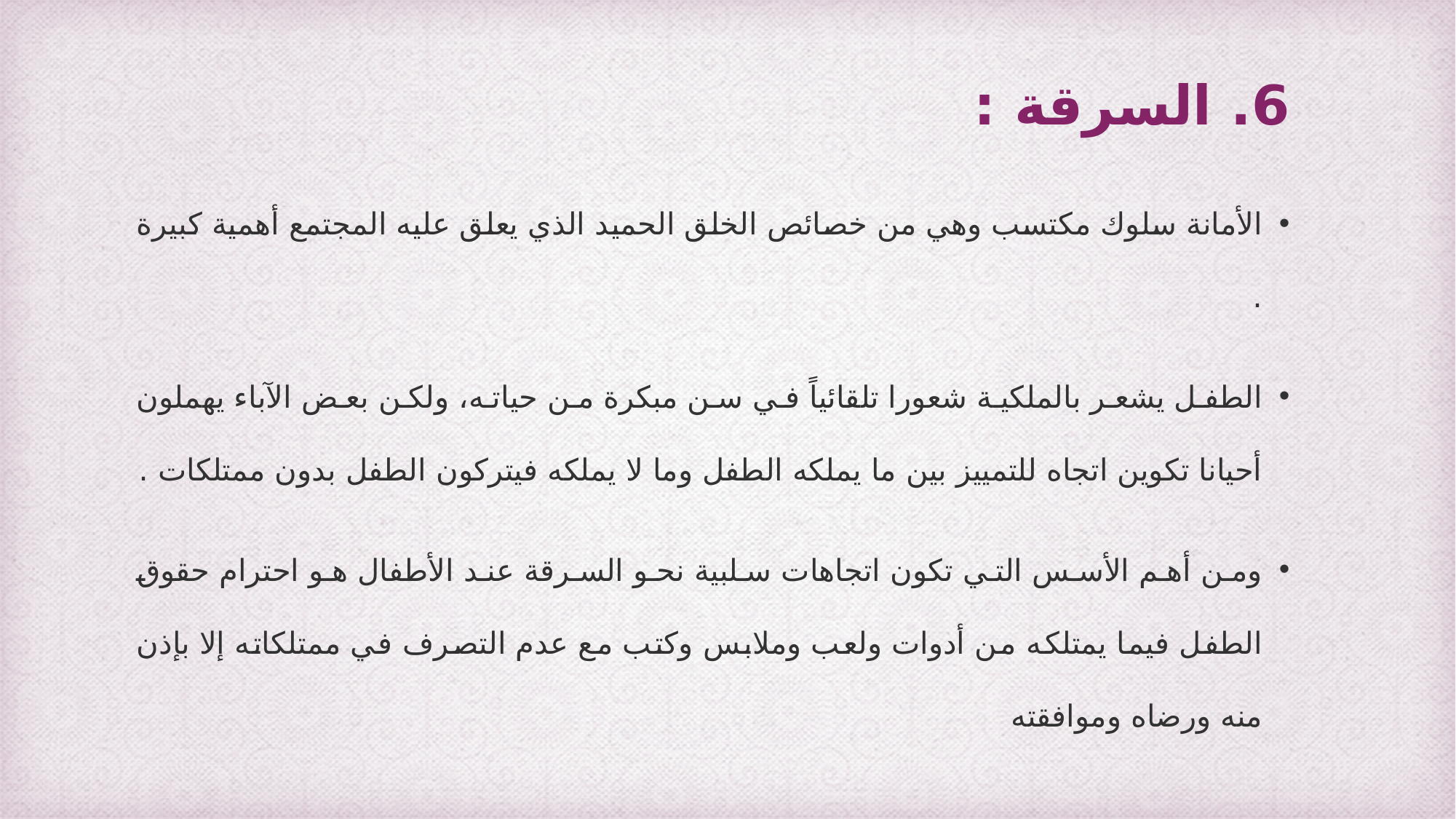

# 6. السرقة :
الأمانة سلوك مكتسب وهي من خصائص الخلق الحميد الذي يعلق عليه المجتمع أهمية كبيرة .
الطفل يشعر بالملكية شعورا تلقائياً في سن مبكرة من حياته، ولكن بعض الآباء يهملون أحيانا تكوين اتجاه للتمييز بين ما يملكه الطفل وما لا يملكه فيتركون الطفل بدون ممتلكات .
ومن أهم الأسس التي تكون اتجاهات سلبية نحو السرقة عند الأطفال هو احترام حقوق الطفل فيما يمتلكه من أدوات ولعب وملابس وكتب مع عدم التصرف في ممتلكاته إلا بإذن منه ورضاه وموافقته